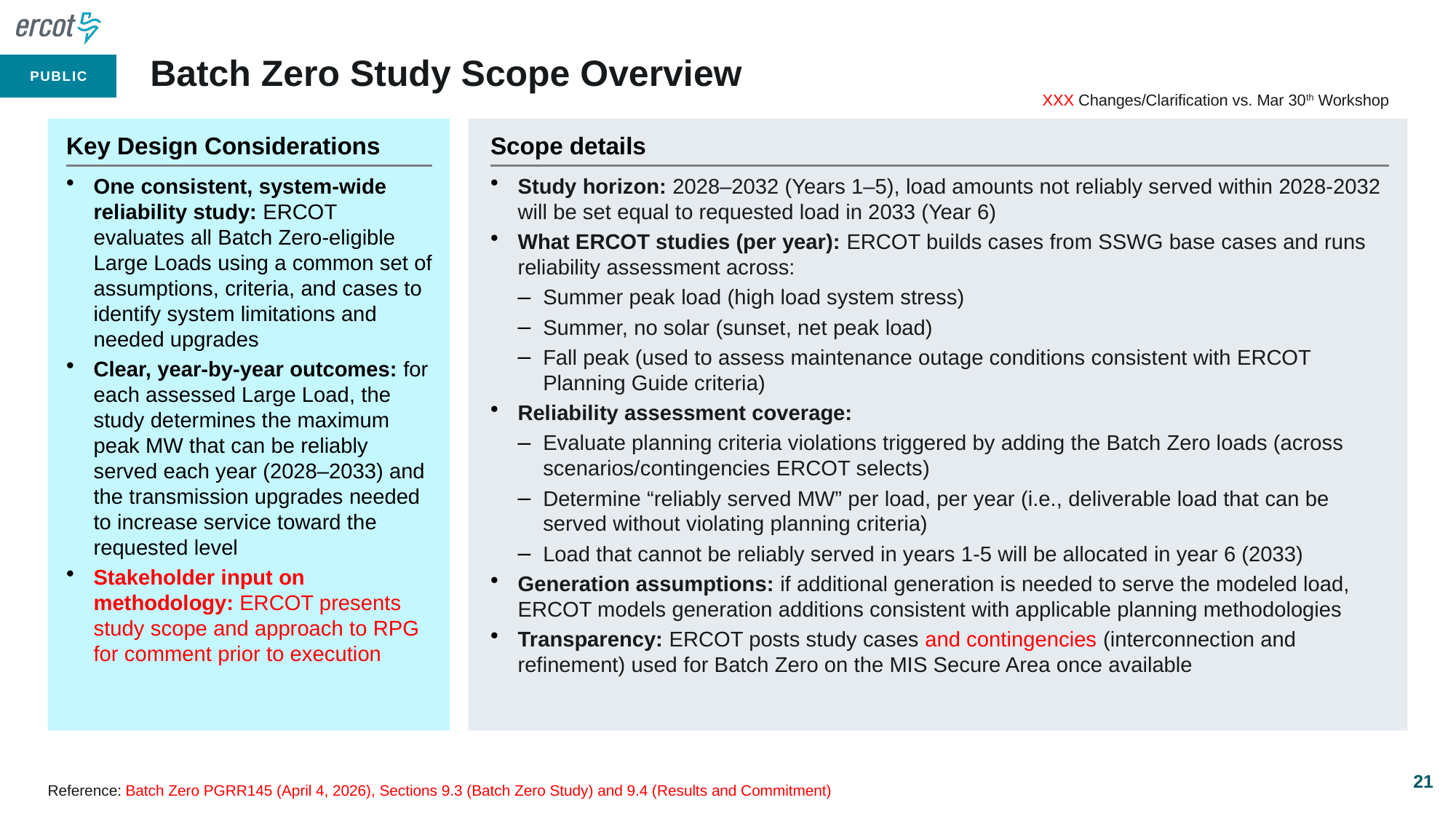

# Batch Zero Study Scope Overview
XXX Changes/Clarification vs. Mar 30th Workshop

Key Design Considerations
Scope details
One consistent, system-wide reliability study: ERCOT evaluates all Batch Zero-eligible Large Loads using a common set of assumptions, criteria, and cases to identify system limitations and needed upgrades
Clear, year-by-year outcomes: for each assessed Large Load, the study determines the maximum peak MW that can be reliably served each year (2028–2033) and the transmission upgrades needed to increase service toward the requested level
Stakeholder input on methodology: ERCOT presents study scope and approach to RPG for comment prior to execution
Study horizon: 2028–2032 (Years 1–5), load amounts not reliably served within 2028-2032 will be set equal to requested load in 2033 (Year 6)
What ERCOT studies (per year): ERCOT builds cases from SSWG base cases and runs reliability assessment across:
Summer peak load (high load system stress)
Summer, no solar (sunset, net peak load)
Fall peak (used to assess maintenance outage conditions consistent with ERCOT Planning Guide criteria)
Reliability assessment coverage:
Evaluate planning criteria violations triggered by adding the Batch Zero loads (across scenarios/contingencies ERCOT selects)
Determine “reliably served MW” per load, per year (i.e., deliverable load that can be served without violating planning criteria)
Load that cannot be reliably served in years 1-5 will be allocated in year 6 (2033)
Generation assumptions: if additional generation is needed to serve the modeled load, ERCOT models generation additions consistent with applicable planning methodologies
Transparency: ERCOT posts study cases and contingencies (interconnection and refinement) used for Batch Zero on the MIS Secure Area once available
21
Reference: Batch Zero PGRR145 (April 4, 2026), Sections 9.3 (Batch Zero Study) and 9.4 (Results and Commitment)